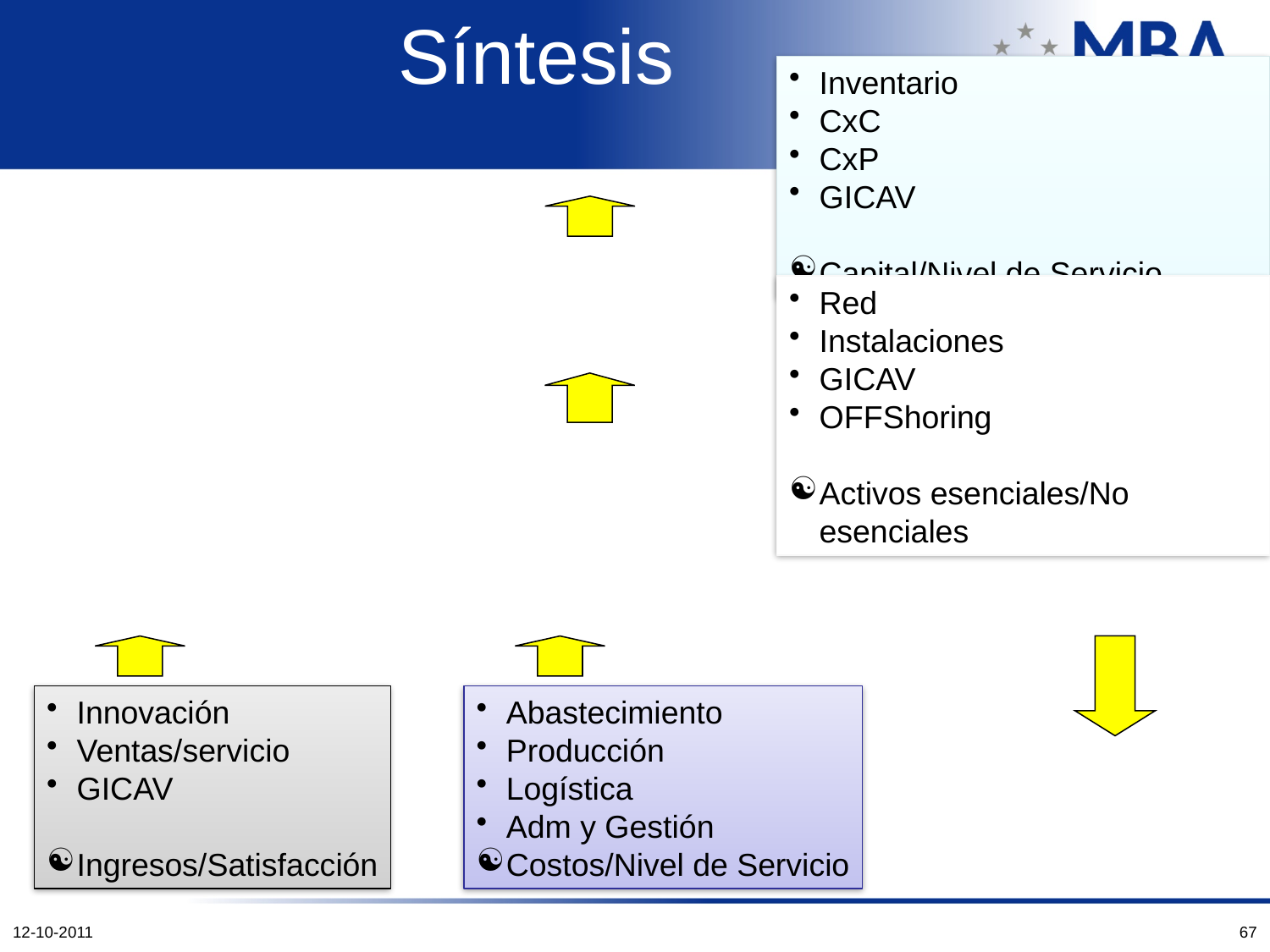

# Síntesis
Inventario
CxC
CxP
GICAV

Capital/Nivel de Servicio
Incremento de
VALOR
Aumento del retorno
sobre capital
Incrementar
Beneficio Neto
Crecimiento de Ingresos
Optimización de costos
Optimización
de capital
Capital de Trabajo
Activo Fijo

Red
Instalaciones
GICAV
OFFShoring

Activos esenciales/No esenciales

Innovación
Ventas/servicio
GICAV

Ingresos/Satisfacción
Abastecimiento
Producción
Logística
Adm y Gestión
Costos/Nivel de Servicio

12-10-2011
67